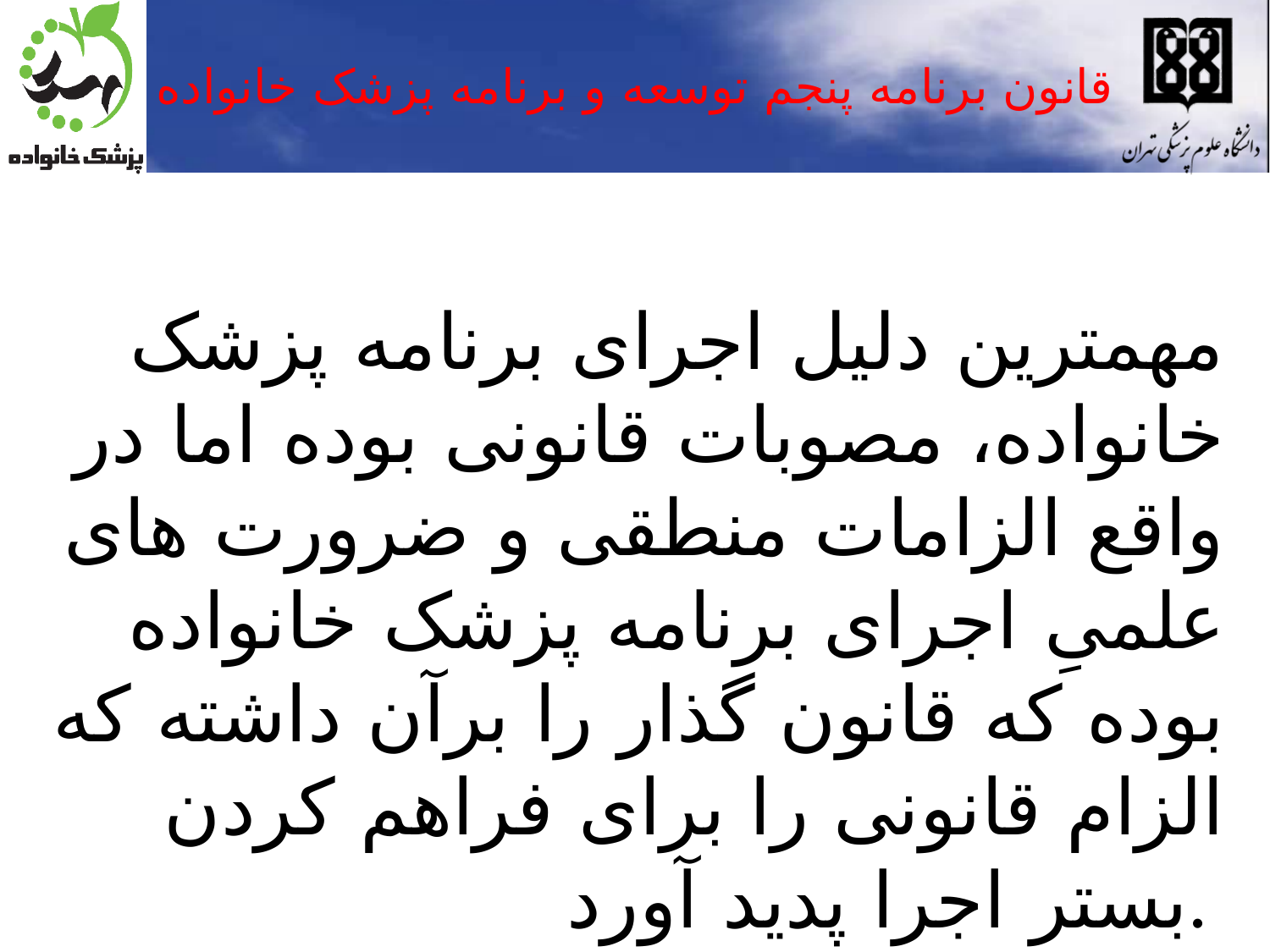

# قانون برنامه پنجم توسعه و برنامه پزشک خانواده
مهمترین دلیل اجرای برنامه پزشک خانواده، مصوبات قانونی بوده اما در واقع الزامات منطقی و ضرورت های علمیِ اجرای برنامه پزشک خانواده بوده که قانون گذار را برآن داشته که الزام قانونی را برای فراهم کردن بستر اجرا پدید آورد.